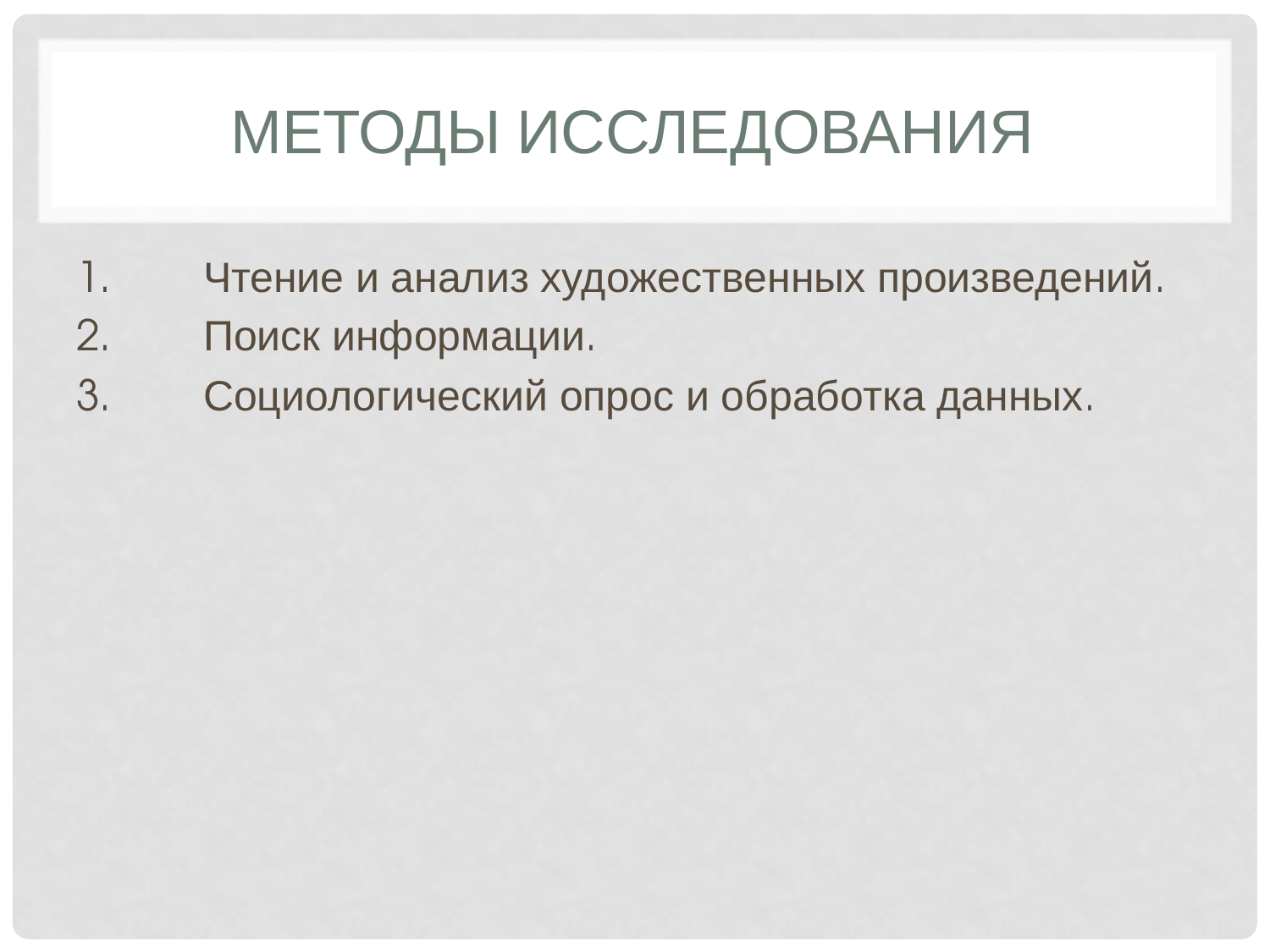

# Методы исследования
1.	Чтение и анализ художественных произведений.
2.	Поиск информации.
3.	Социологический опрос и обработка данных.